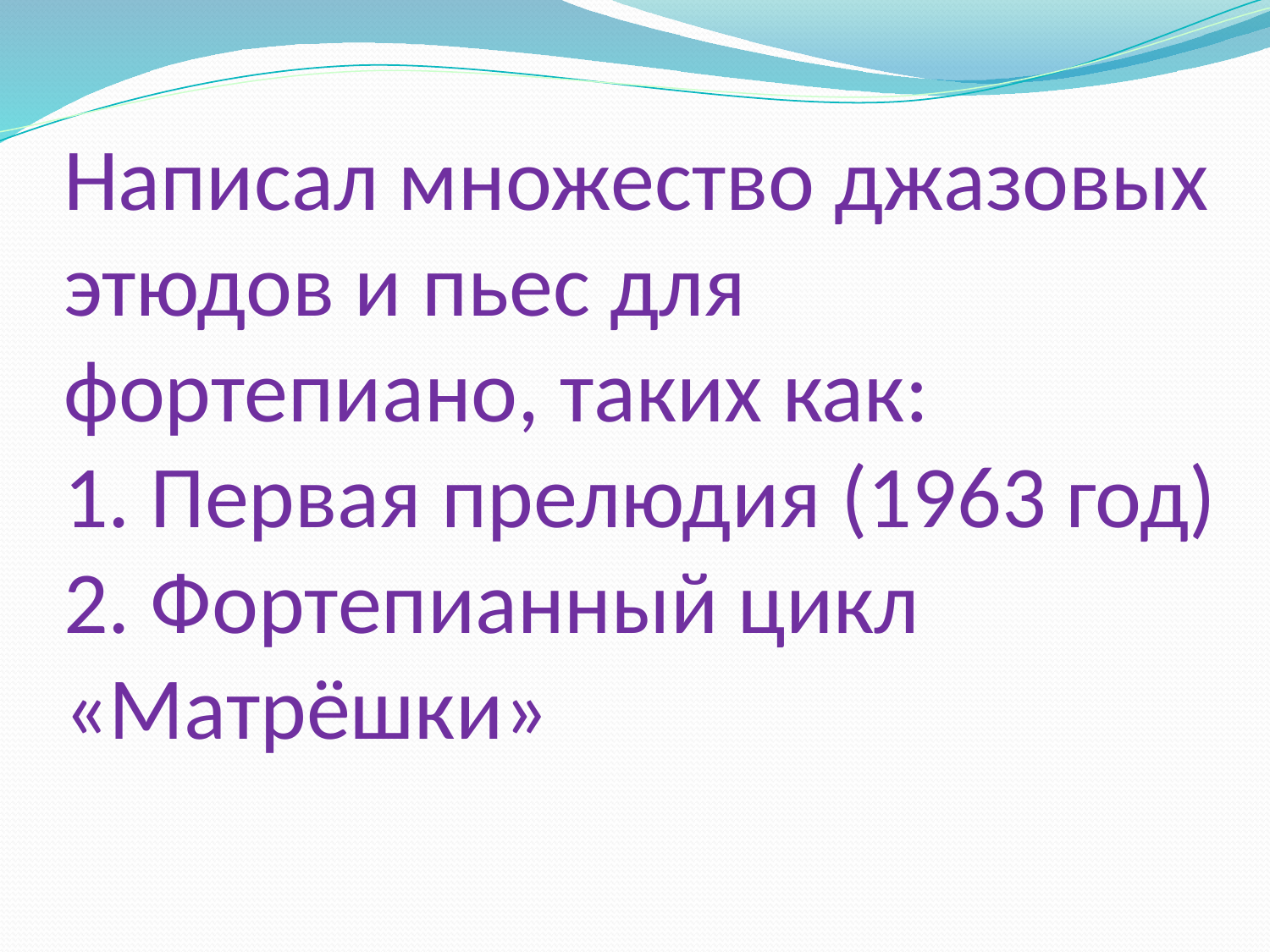

# Написал множество джазовых этюдов и пьес для фортепиано, таких как: 1. Первая прелюдия (1963 год) 2. Фортепианный цикл «Матрёшки»